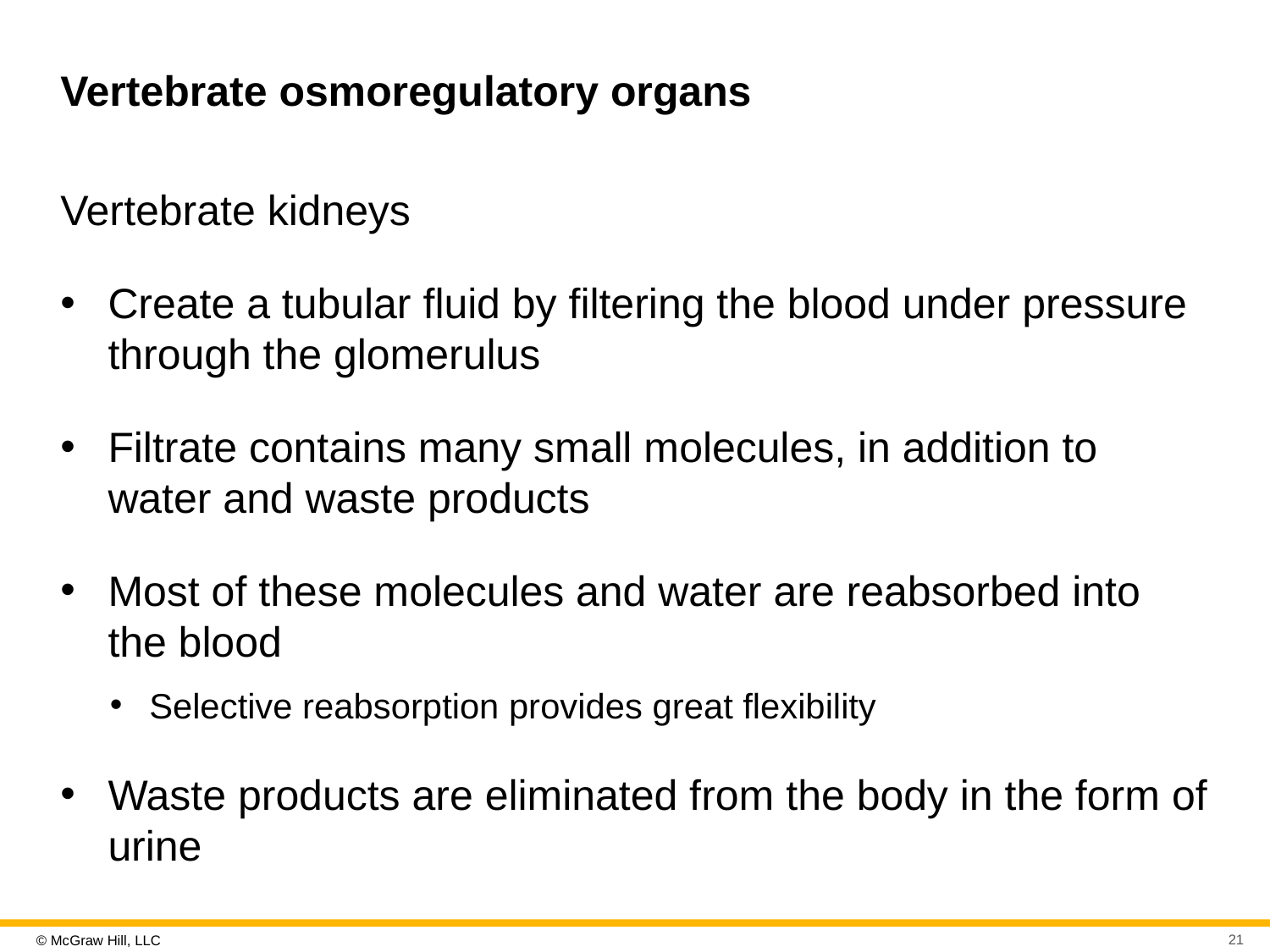

# Vertebrate osmoregulatory organs
Vertebrate kidneys
Create a tubular fluid by filtering the blood under pressure through the glomerulus
Filtrate contains many small molecules, in addition to water and waste products
Most of these molecules and water are reabsorbed into the blood
Selective reabsorption provides great flexibility
Waste products are eliminated from the body in the form of urine
21